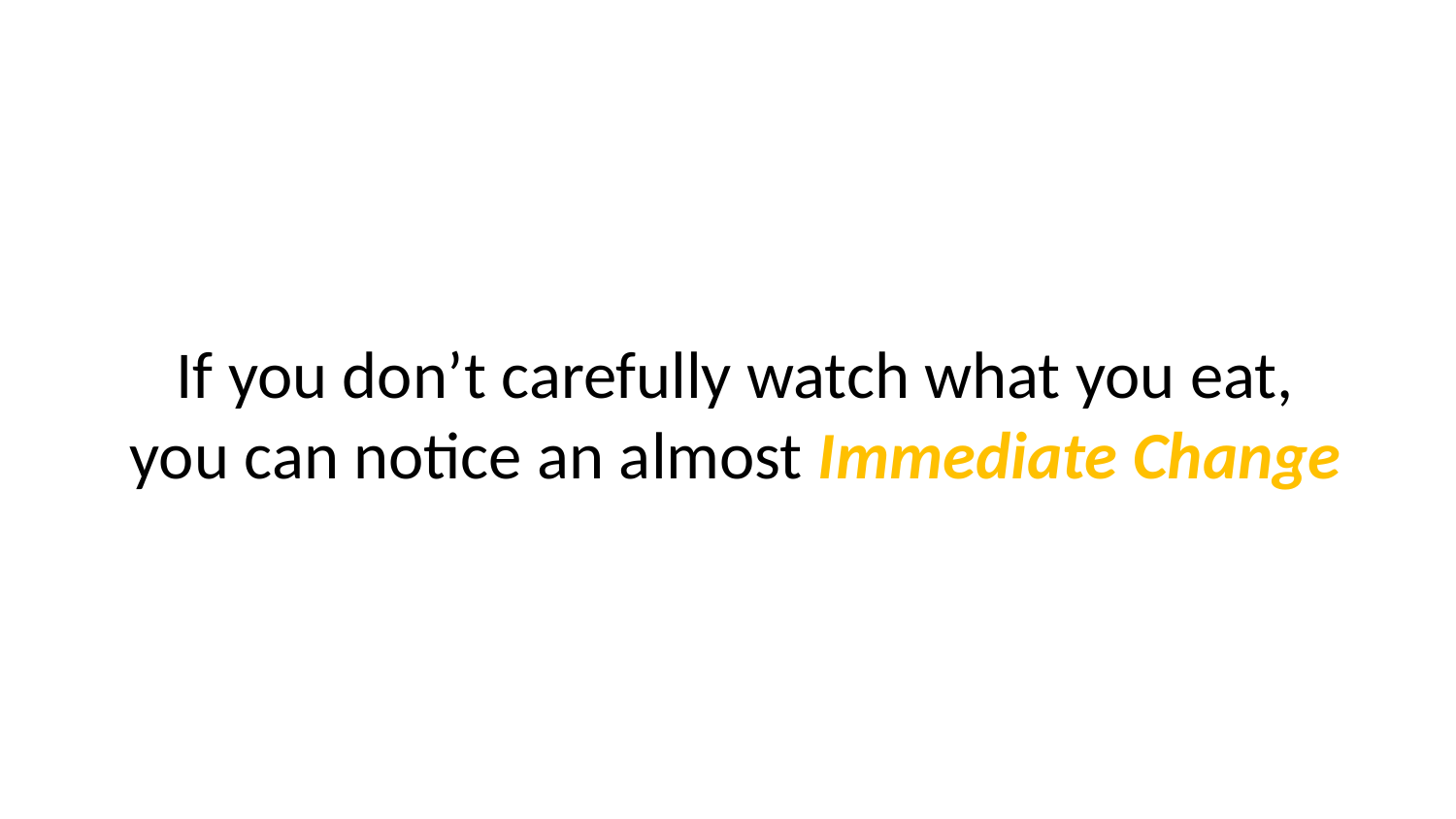

If you don’t carefully watch what you eat, you can notice an almost Immediate Change